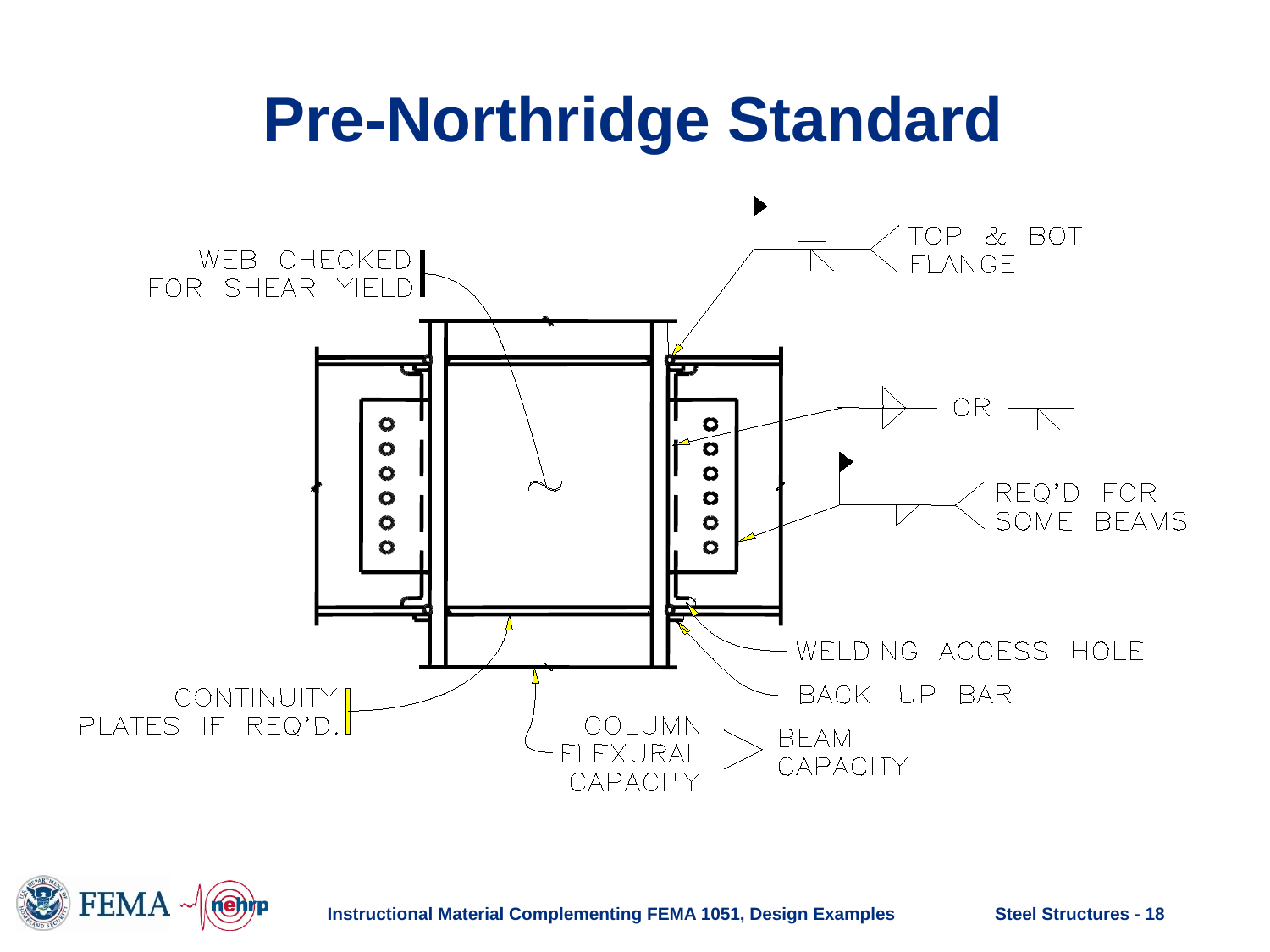

# Pre-Northridge Standard

Instructional Material Complementing FEMA 1051, Design Examples
Steel Structures - 18